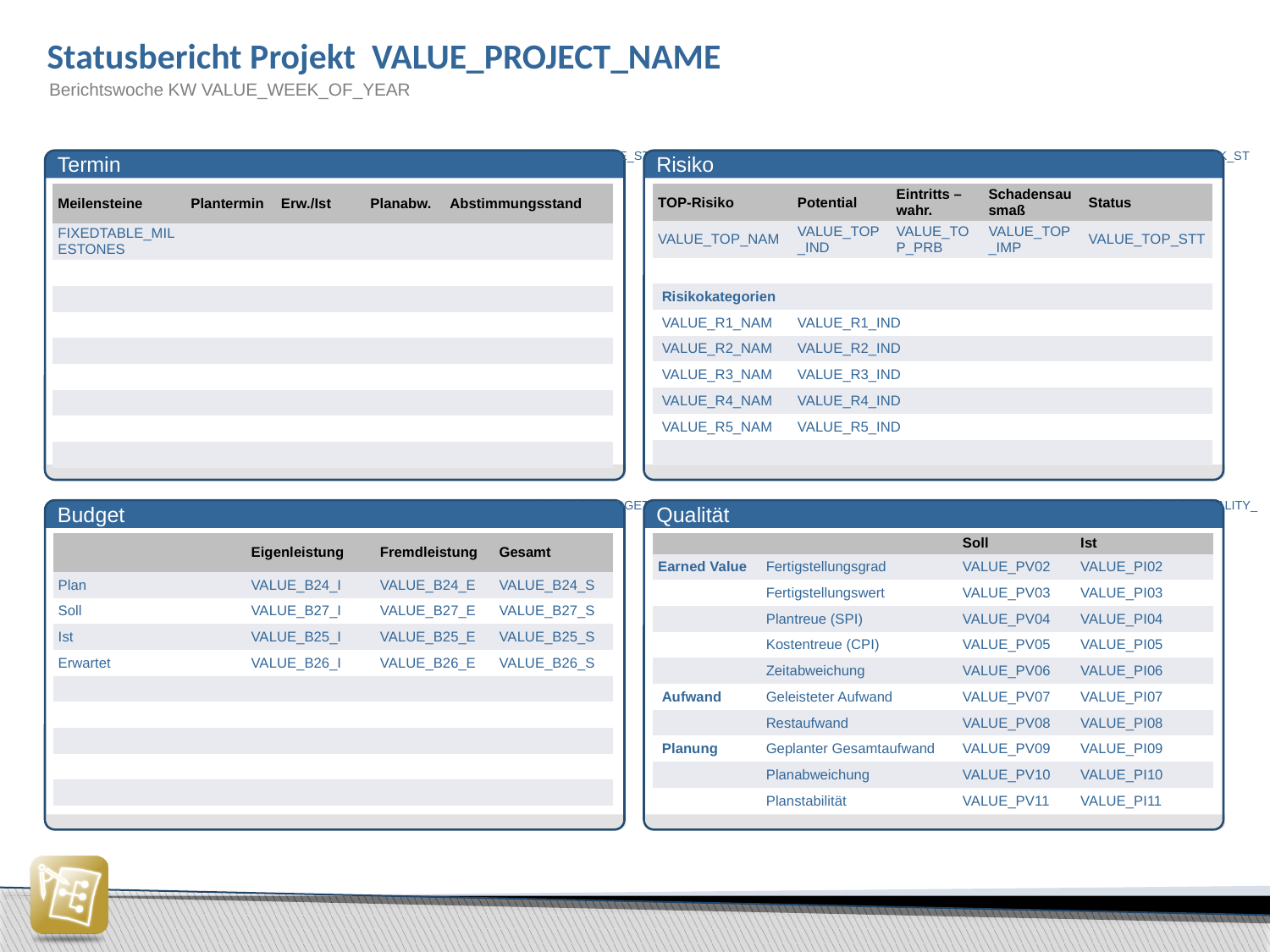

Statusbericht Projekt  VALUE_PROJECT_NAME
 Berichtswoche KW VALUE_WEEK_OF_YEAR
PICTURE_TIME_STATE
PICTURE_RISK_STATE

Termin

Risiko

| Meilensteine | Plantermin | Erw./Ist | Planabw. | Abstimmungsstand |
| --- | --- | --- | --- | --- |
| FIXEDTABLE\_MILESTONES |  |  |  |  |
|  |  |  |  |  |
|  |  |  |  |  |
|  |  |  |  |  |
|  |  |  |  |  |
|  |  |  |  |  |
|  |  |  |  |  |
|  |  |  |  |  |
|  |  |  |  |  |
| TOP-Risiko | Potential | Eintritts – wahr. | Schadensausmaß | Status |
| --- | --- | --- | --- | --- |
| VALUE\_TOP\_NAM | VALUE\_TOP\_IND | VALUE\_TOP\_PRB | VALUE\_TOP\_IMP | VALUE\_TOP\_STT |
|  |  |  |  |  |
| Risikokategorien |  |  |  |  |
| VALUE\_R1\_NAM | VALUE\_R1\_IND |  |  |  |
| VALUE\_R2\_NAM | VALUE\_R2\_IND |  |  |  |
| VALUE\_R3\_NAM | VALUE\_R3\_IND |  |  |  |
| VALUE\_R4\_NAM | VALUE\_R4\_IND |  |  |  |
| VALUE\_R5\_NAM | VALUE\_R5\_IND |  |  |  |
|  |  |  |  |  |
PICTURE_BUDGET_STATE
PICTURE_QUALITY_STATE

Budget

Qualität

|  | Eigenleistung | Fremdleistung | Gesamt |
| --- | --- | --- | --- |
| Plan | VALUE\_B24\_I | VALUE\_B24\_E | VALUE\_B24\_S |
| Soll | VALUE\_B27\_I | VALUE\_B27\_E | VALUE\_B27\_S |
| Ist | VALUE\_B25\_I | VALUE\_B25\_E | VALUE\_B25\_S |
| Erwartet | VALUE\_B26\_I | VALUE\_B26\_E | VALUE\_B26\_S |
|  |  |  |  |
|  |  |  |  |
|  |  |  |  |
|  |  |  |  |
|  |  |  |  |
|  |  | Soll | Ist |
| --- | --- | --- | --- |
| Earned Value | Fertigstellungsgrad | VALUE\_PV02 | VALUE\_PI02 |
|  | Fertigstellungswert | VALUE\_PV03 | VALUE\_PI03 |
|  | Plantreue (SPI) | VALUE\_PV04 | VALUE\_PI04 |
|  | Kostentreue (CPI) | VALUE\_PV05 | VALUE\_PI05 |
|  | Zeitabweichung | VALUE\_PV06 | VALUE\_PI06 |
| Aufwand | Geleisteter Aufwand | VALUE\_PV07 | VALUE\_PI07 |
|  | Restaufwand | VALUE\_PV08 | VALUE\_PI08 |
| Planung | Geplanter Gesamtaufwand | VALUE\_PV09 | VALUE\_PI09 |
|  | Planabweichung | VALUE\_PV10 | VALUE\_PI10 |
|  | Planstabilität | VALUE\_PV11 | VALUE\_PI11 |